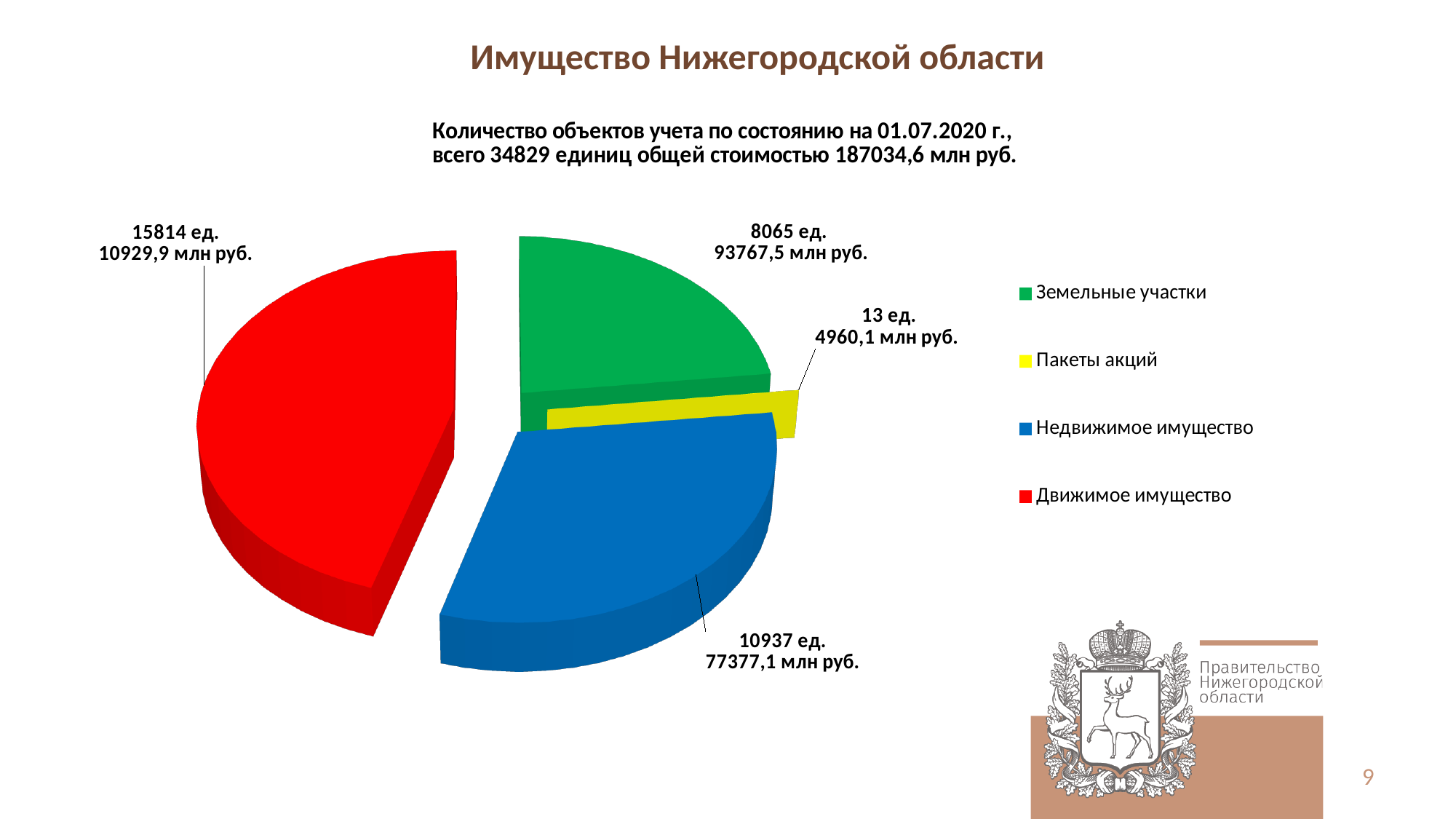

# Имущество Нижегородской области

[unsupported chart]

9